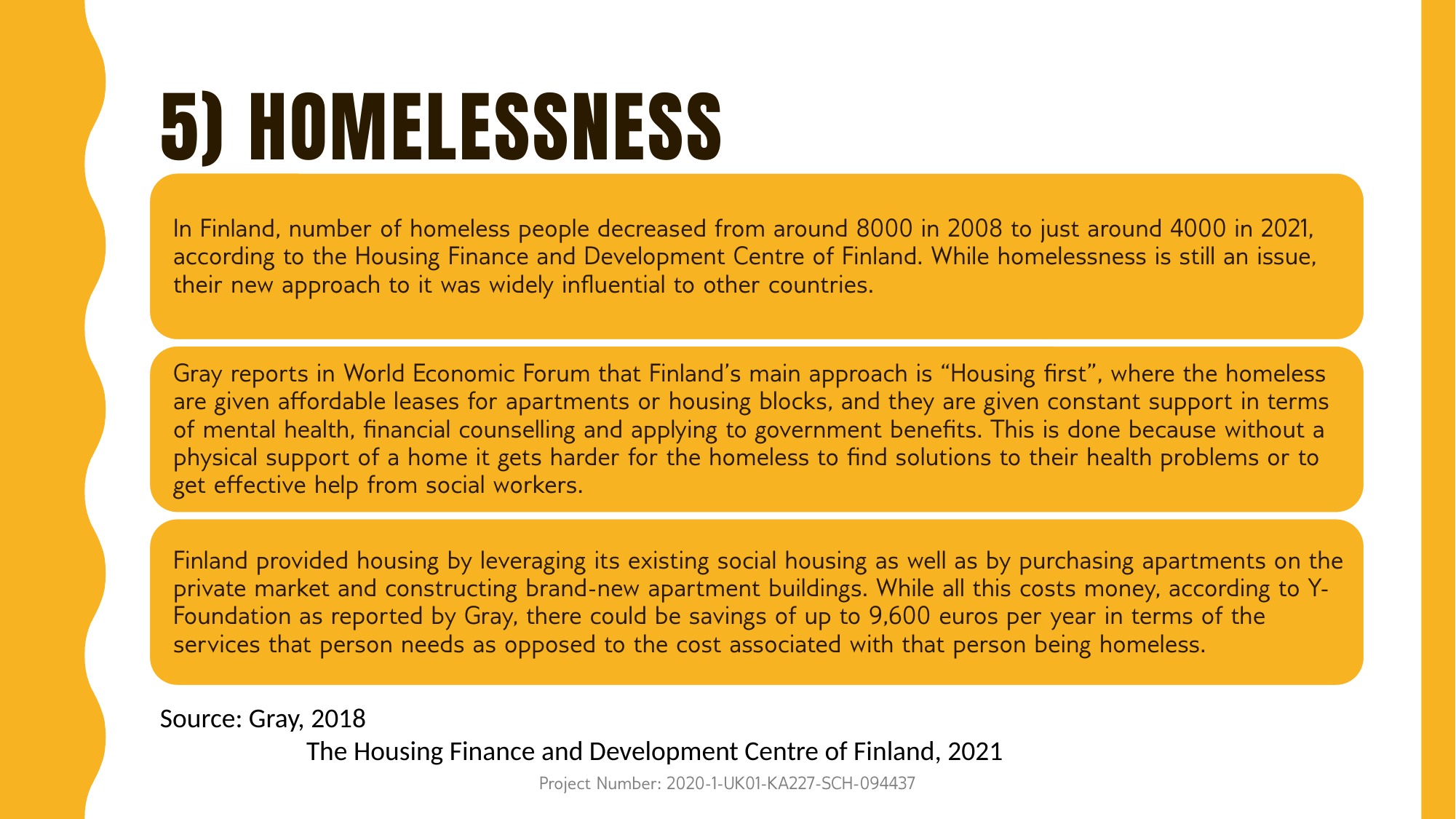

# 5) Homelessness
In Finland, number of homeless people decreased from around 8000 in 2008 to just around 4000 in 2021, according to the Housing Finance and Development Centre of Finland. While homelessness is still an issue, their new approach to it was widely influential to other countries.
Gray reports in World Economic Forum that Finland’s main approach is “Housing first”, where the homeless are given affordable leases for apartments or housing blocks, and they are given constant support in terms of mental health, financial counselling and applying to government benefits. This is done because without a physical support of a home it gets harder for the homeless to find solutions to their health problems or to get effective help from social workers.
Finland provided housing by leveraging its existing social housing as well as by purchasing apartments on the private market and constructing brand-new apartment buildings. While all this costs money, according to Y-Foundation as reported by Gray, there could be savings of up to 9,600 euros per year in terms of the services that person needs as opposed to the cost associated with that person being homeless.
Source: Gray, 2018
	      The Housing Finance and Development Centre of Finland, 2021
Project Number: 2020-1-UK01-KA227-SCH-094437